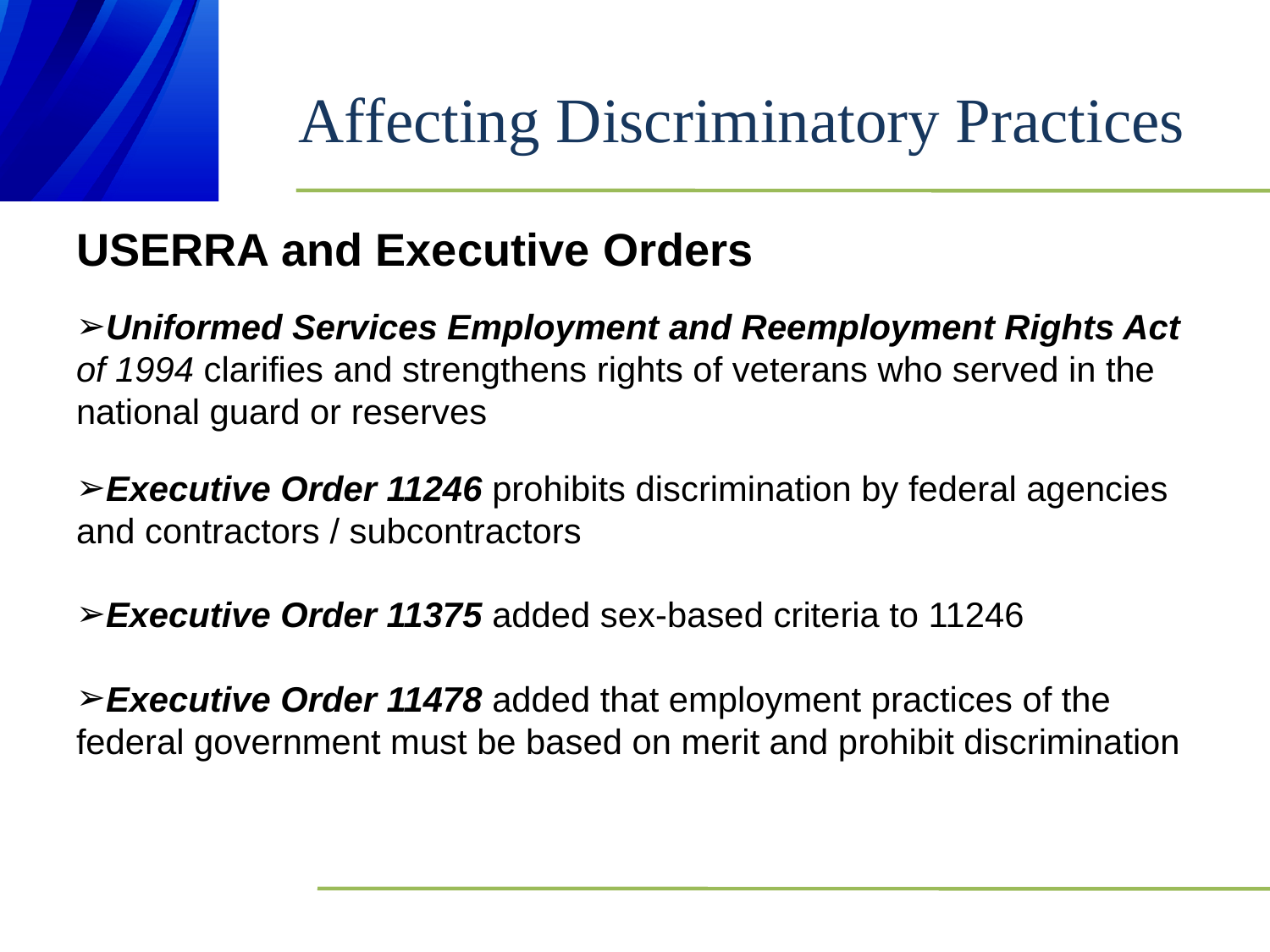

# Affecting Discriminatory Practices

Uniformed Services Employment and Reemployment Rights Act of 1994 clarifies and strengthens rights of veterans who served in the national guard or reserves

Executive Order 11246 prohibits discrimination by federal agencies and contractors / subcontractors

Executive Order 11375 added sex-based criteria to 11246

Executive Order 11478 added that employment practices of the federal government must be based on merit and prohibit discrimination
USERRA and Executive Orders